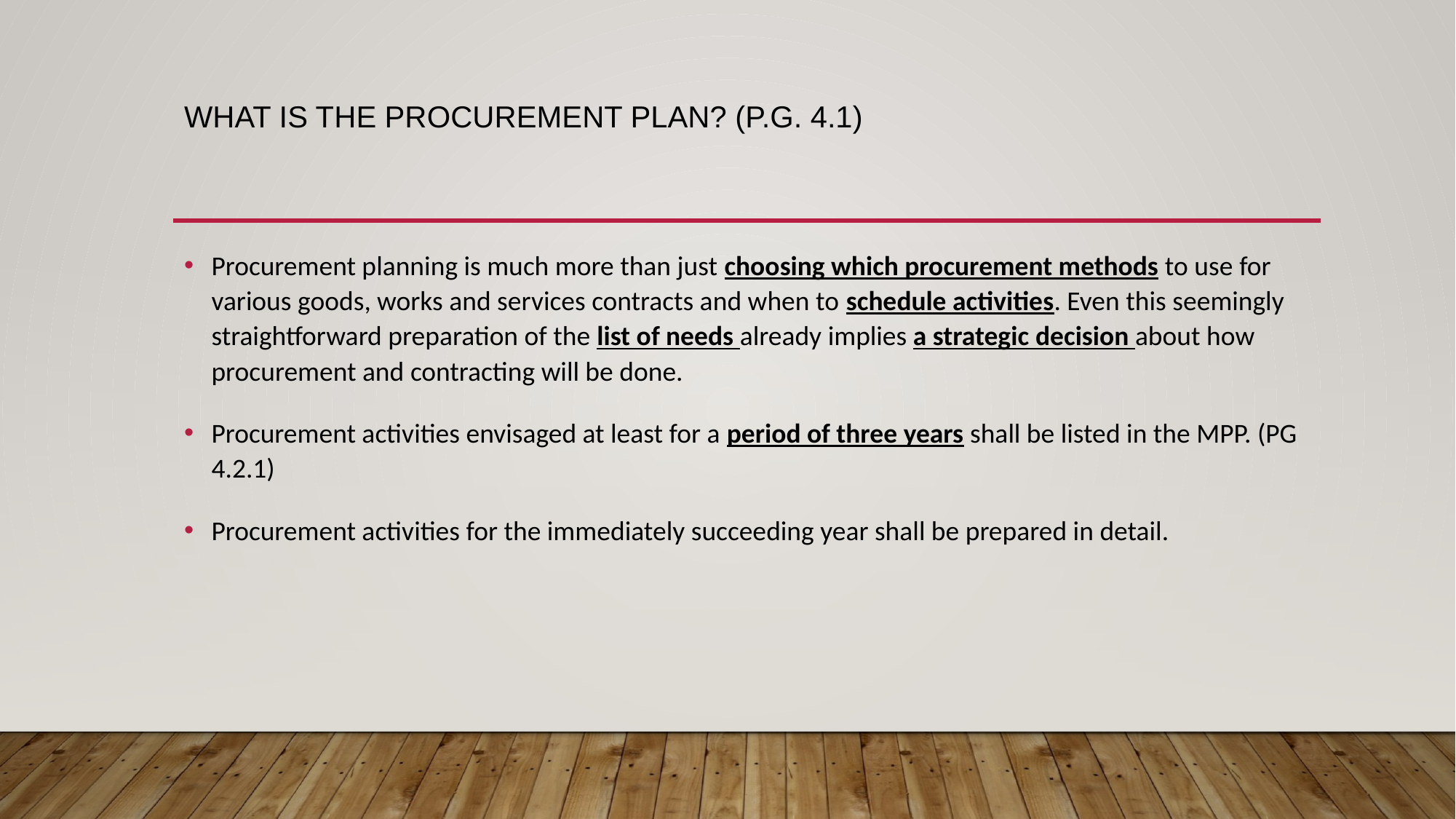

# What is the procurement plan? (P.G. 4.1)
Procurement planning is much more than just choosing which procurement methods to use for various goods, works and services contracts and when to schedule activities. Even this seemingly straightforward preparation of the list of needs already implies a strategic decision about how procurement and contracting will be done.
Procurement activities envisaged at least for a period of three years shall be listed in the MPP. (PG 4.2.1)
Procurement activities for the immediately succeeding year shall be prepared in detail.